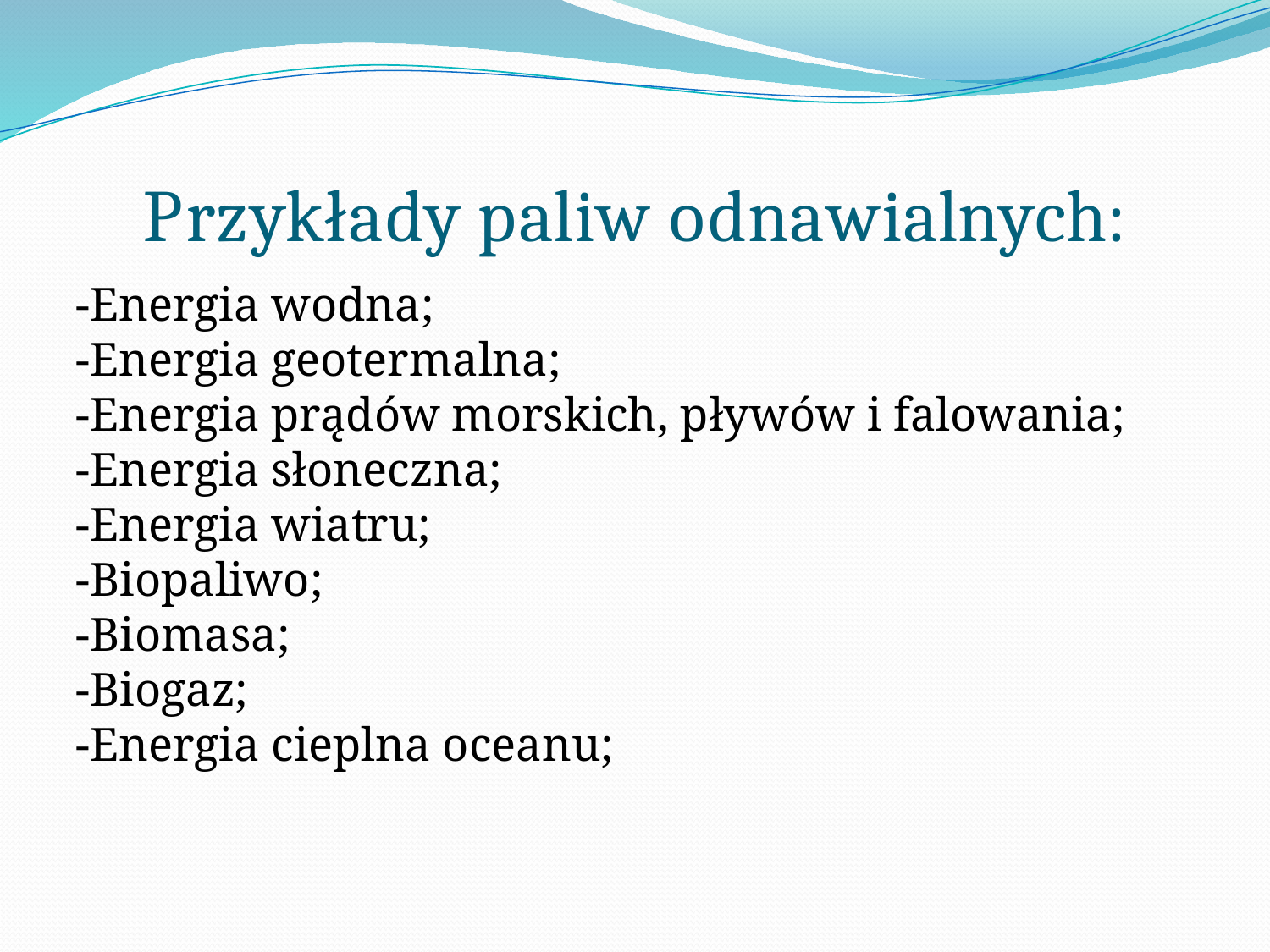

# Przykłady paliw odnawialnych:
-Energia wodna;
-Energia geotermalna;
-Energia prądów morskich, pływów i falowania;
-Energia słoneczna;
-Energia wiatru;
-Biopaliwo;
-Biomasa;
-Biogaz;
-Energia cieplna oceanu;